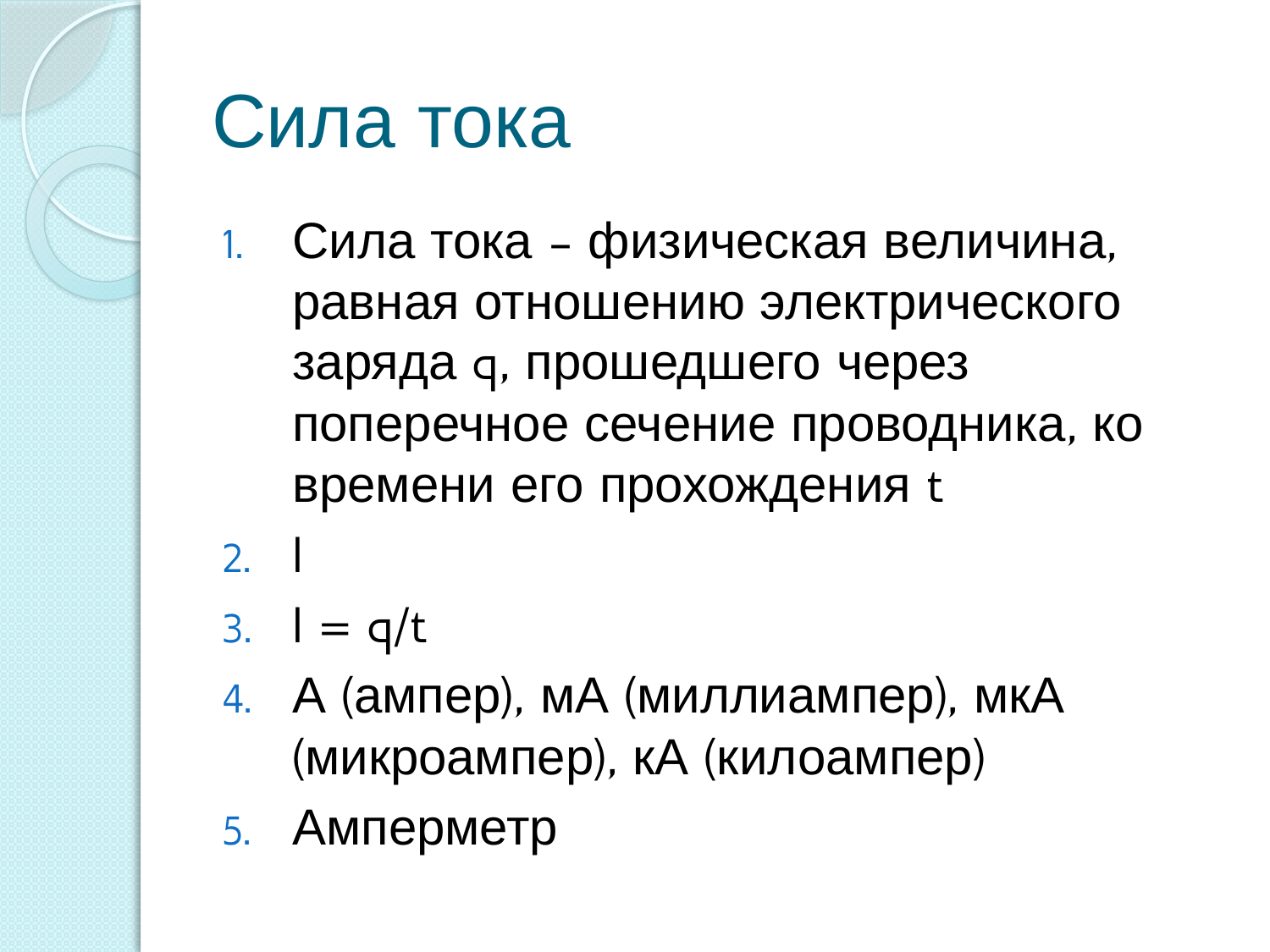

# Сила тока
Сила тока – физическая величина, равная отношению электрического заряда q, прошедшего через поперечное сечение проводника, ко времени его прохождения t
I
I = q/t
А (ампер), мА (миллиампер), мкА (микроампер), кА (килоампер)
Амперметр